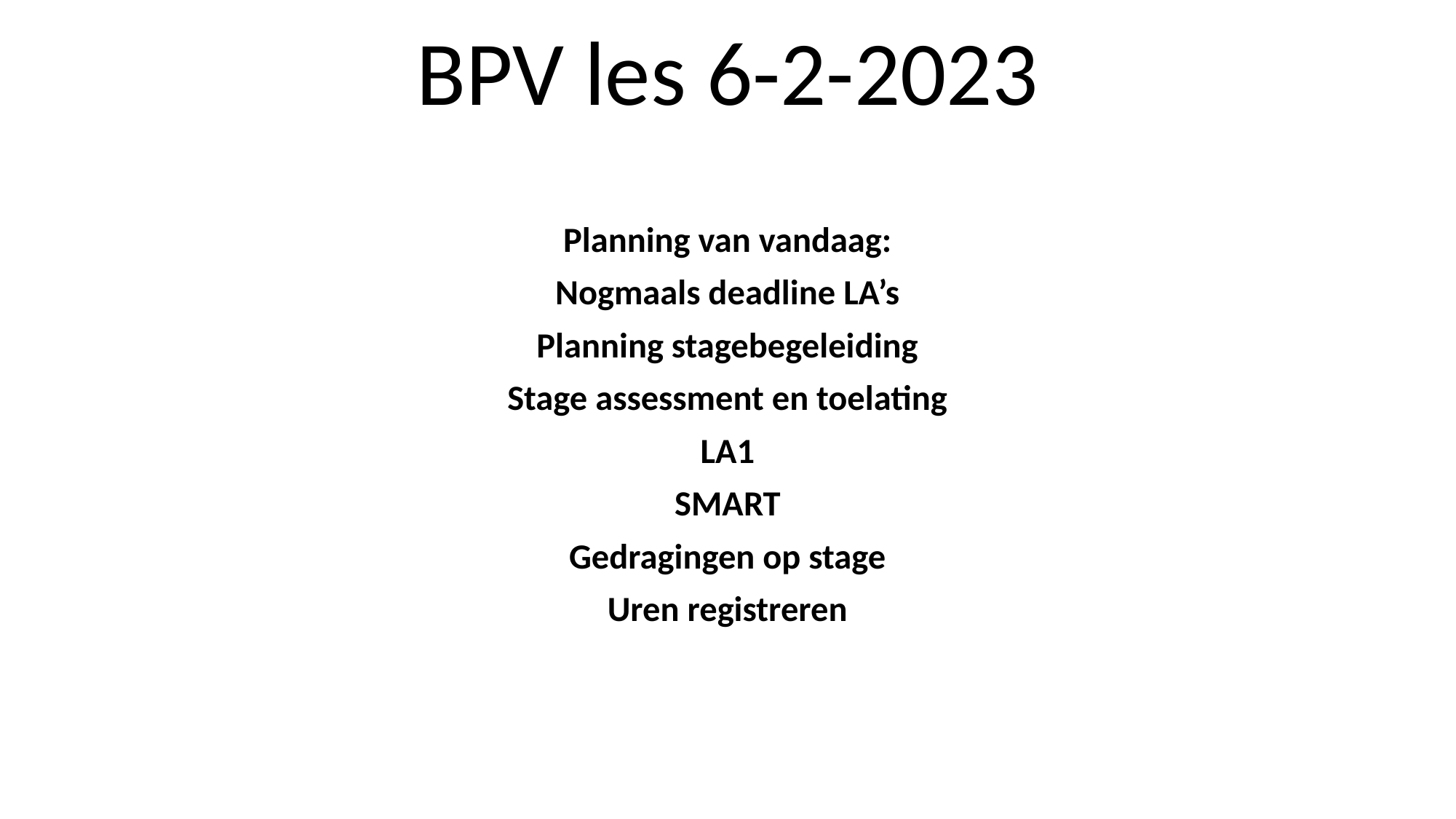

# BPV les 6-2-2023
Planning van vandaag:
Nogmaals deadline LA’s
Planning stagebegeleiding
Stage assessment en toelating
LA1
SMART
Gedragingen op stage
Uren registreren